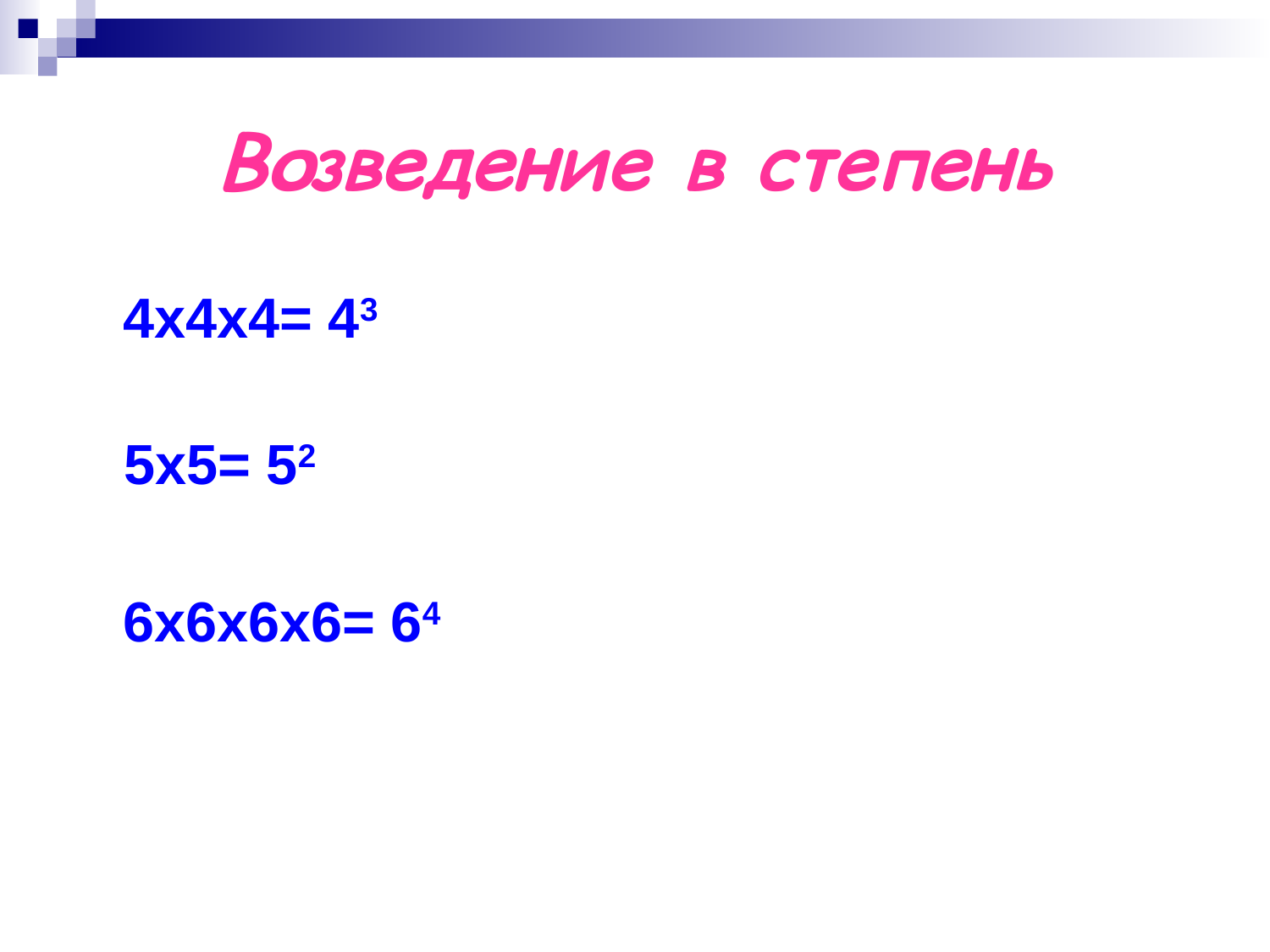

# Возведение в степень

   4х4х4= 43
                                                                       5х5= 52

   6х6х6х6= 64